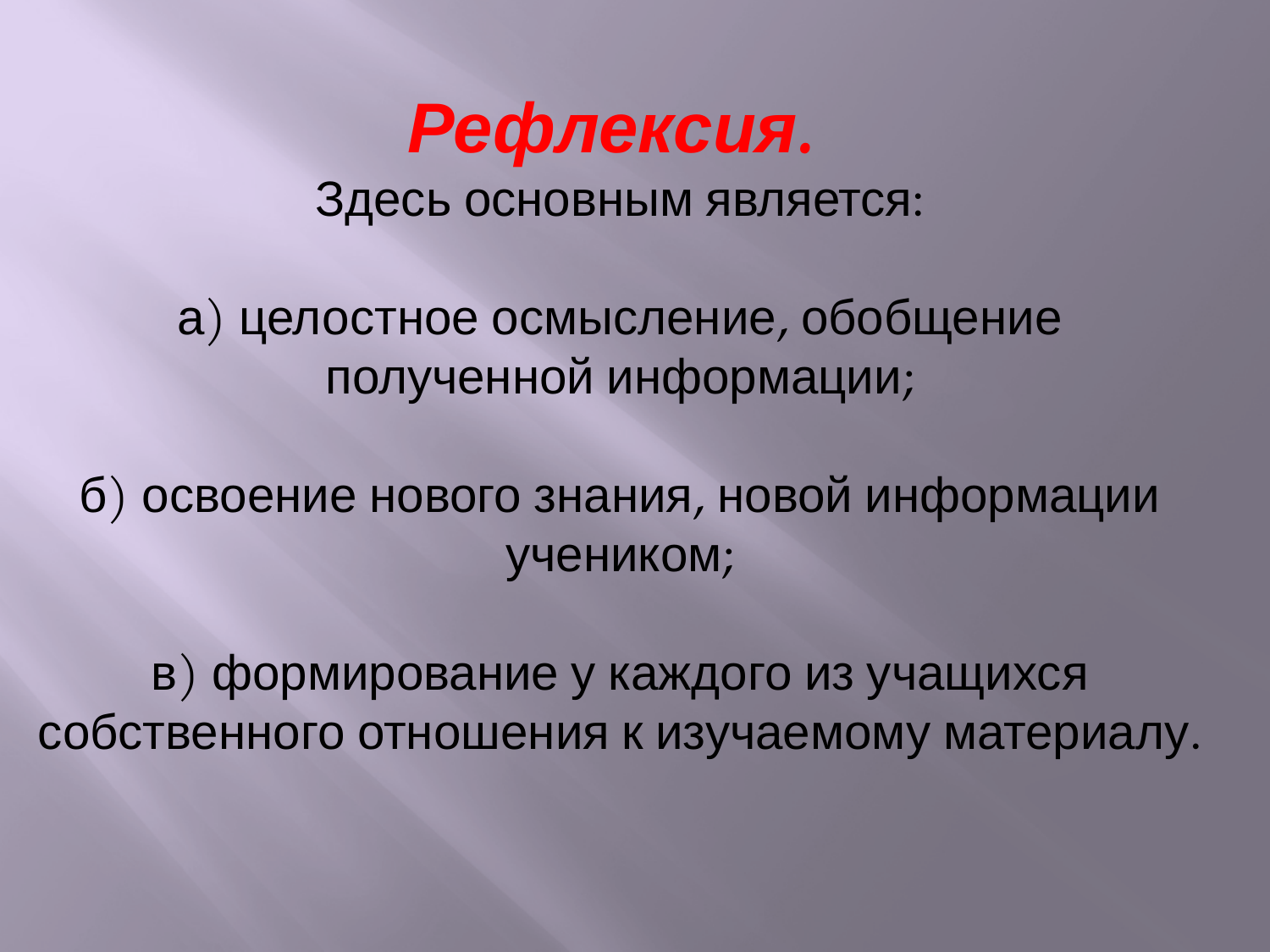

Рефлексия.
Здесь основным является:

а) целостное осмысление, обобщение полученной информации;

б) освоение нового знания, новой информации учеником;

в) формирование у каждого из учащихся собственного отношения к изучаемому материалу.